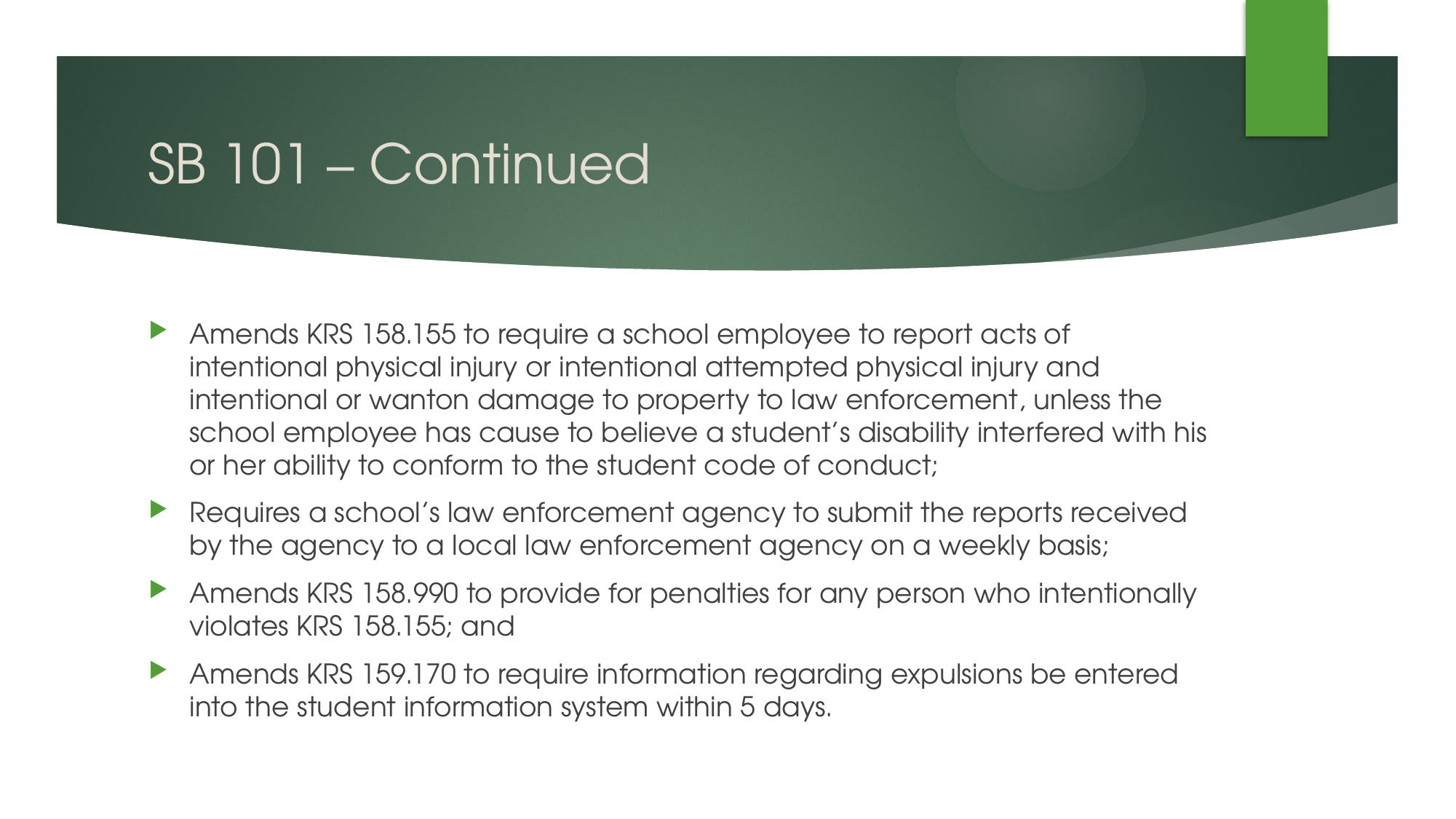

# SB 101 – Continued
Amends KRS 158.155 to require a school employee to report acts of intentional physical injury or intentional attempted physical injury and intentional or wanton damage to property to law enforcement, unless the school employee has cause to believe a student’s disability interfered with his or her ability to conform to the student code of conduct;
Requires a school’s law enforcement agency to submit the reports received by the agency to a local law enforcement agency on a weekly basis;
Amends KRS 158.990 to provide for penalties for any person who intentionally violates KRS 158.155; and
Amends KRS 159.170 to require information regarding expulsions be entered into the student information system within 5 days.